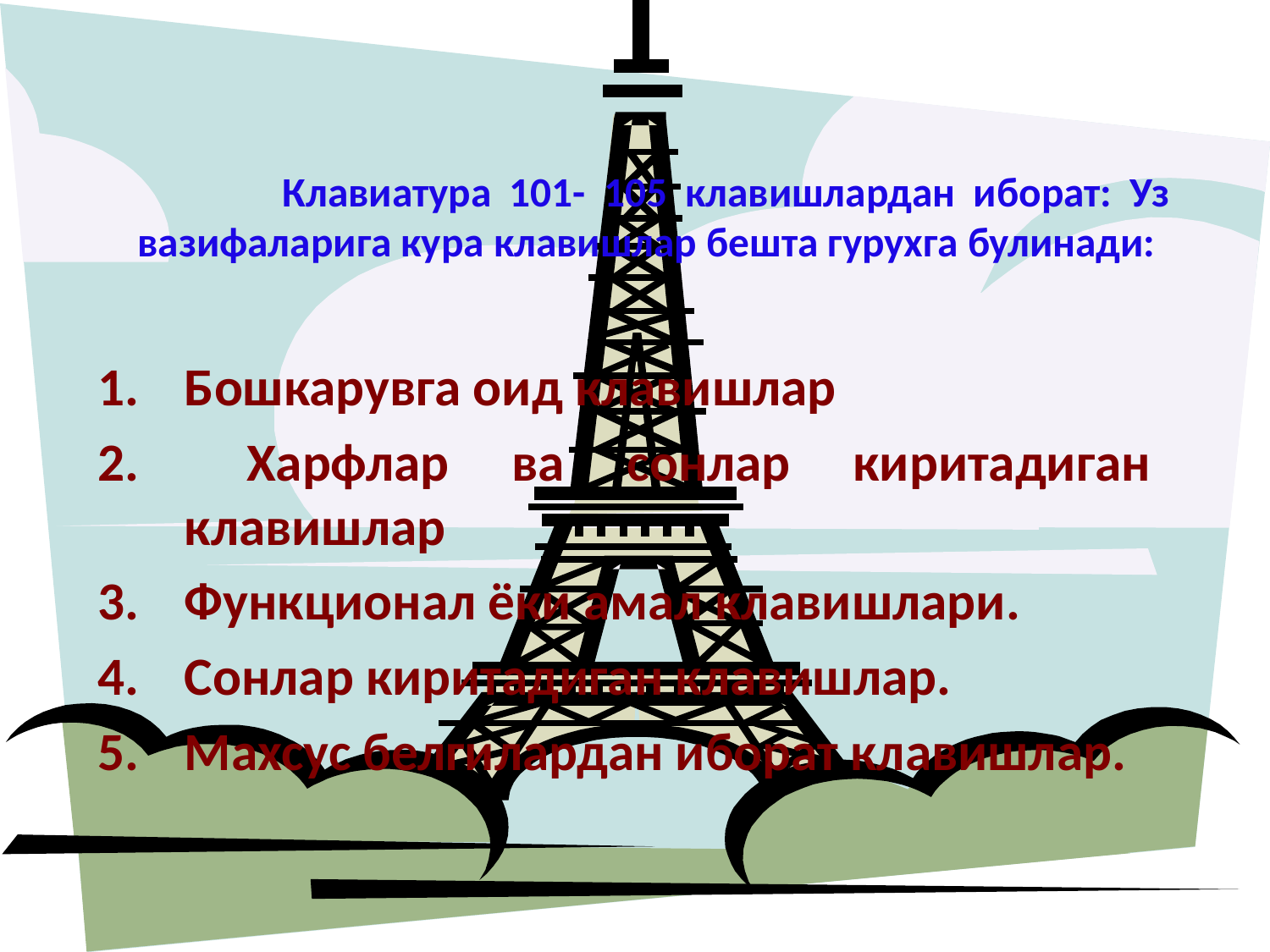

# Клавиатура 101- 105 клавишлардан иборат: Уз вазифаларига кура клавишлар бешта гурухга булинади:
Бошкарувга оид клавишлар
 Харфлар ва сонлар киритадиган клавишлар
Функционал ёки амал клавишлари.
Сонлар киритадиган клавишлар.
Махсус белгилардан иборат клавишлар.